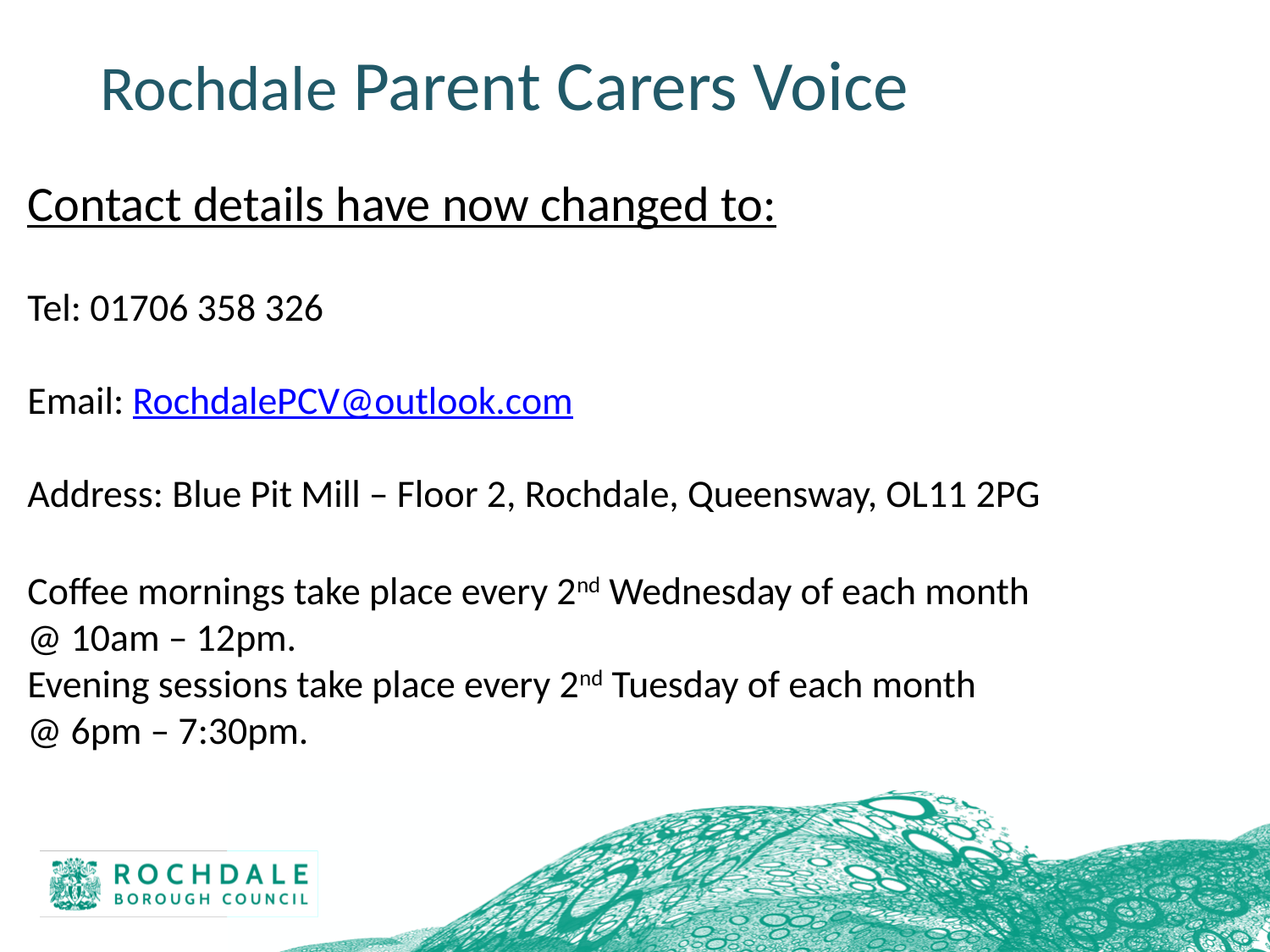

Rochdale Parent Carers Voice
Contact details have now changed to:

Tel: 01706 358 326

Email: RochdalePCV@outlook.com

Address: Blue Pit Mill – Floor 2, Rochdale, Queensway, OL11 2PG

Coffee mornings take place every 2nd Wednesday of each month
@ 10am – 12pm.
Evening sessions take place every 2nd Tuesday of each month
@ 6pm – 7:30pm.